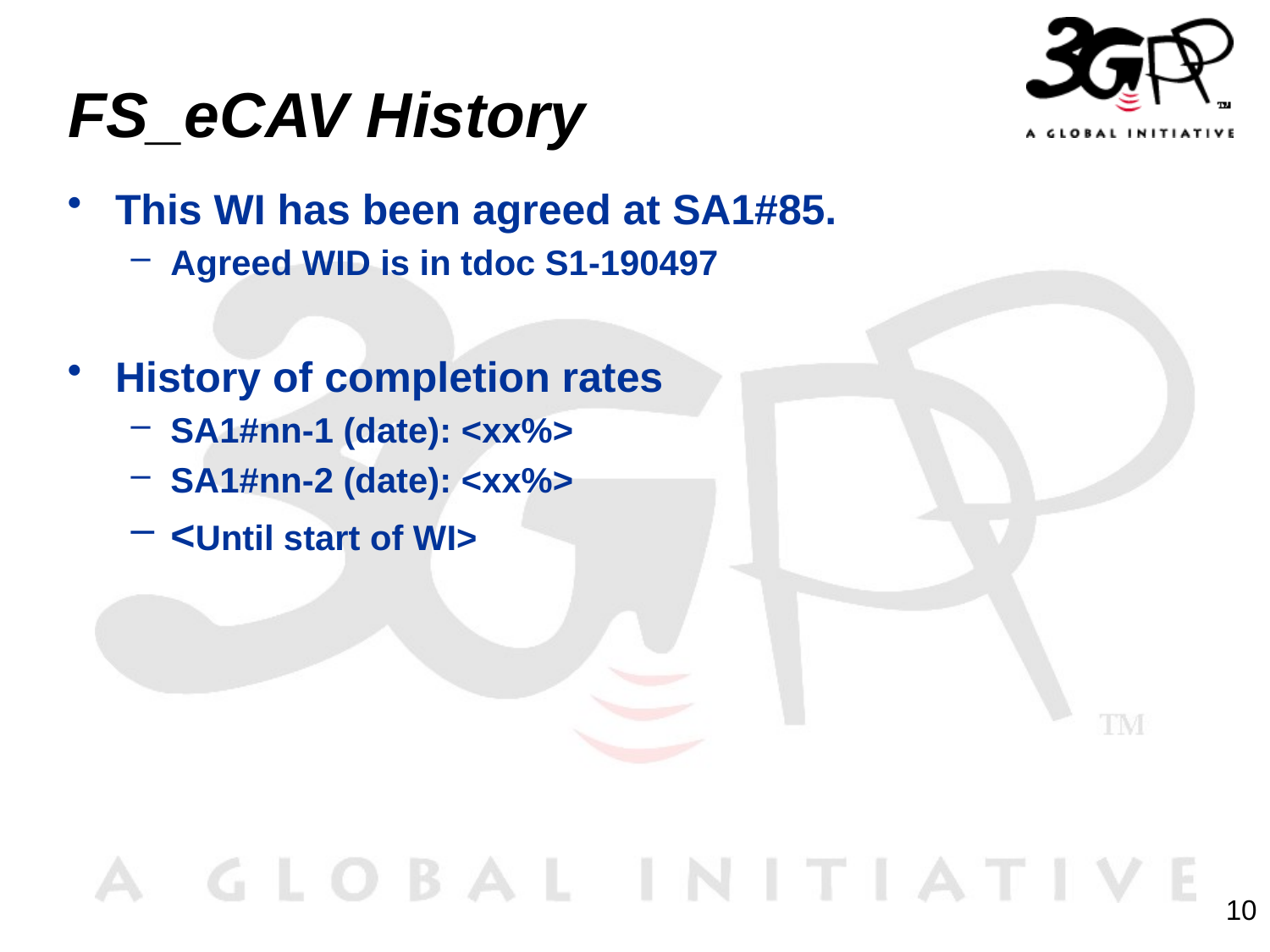

# FS_eCAV History
This WI has been agreed at SA1#85.
Agreed WID is in tdoc S1-190497

History of completion rates
SA1#nn-1 (date): <xx%>
SA1#nn-2 (date): <xx%>
<Until start of WI>
10